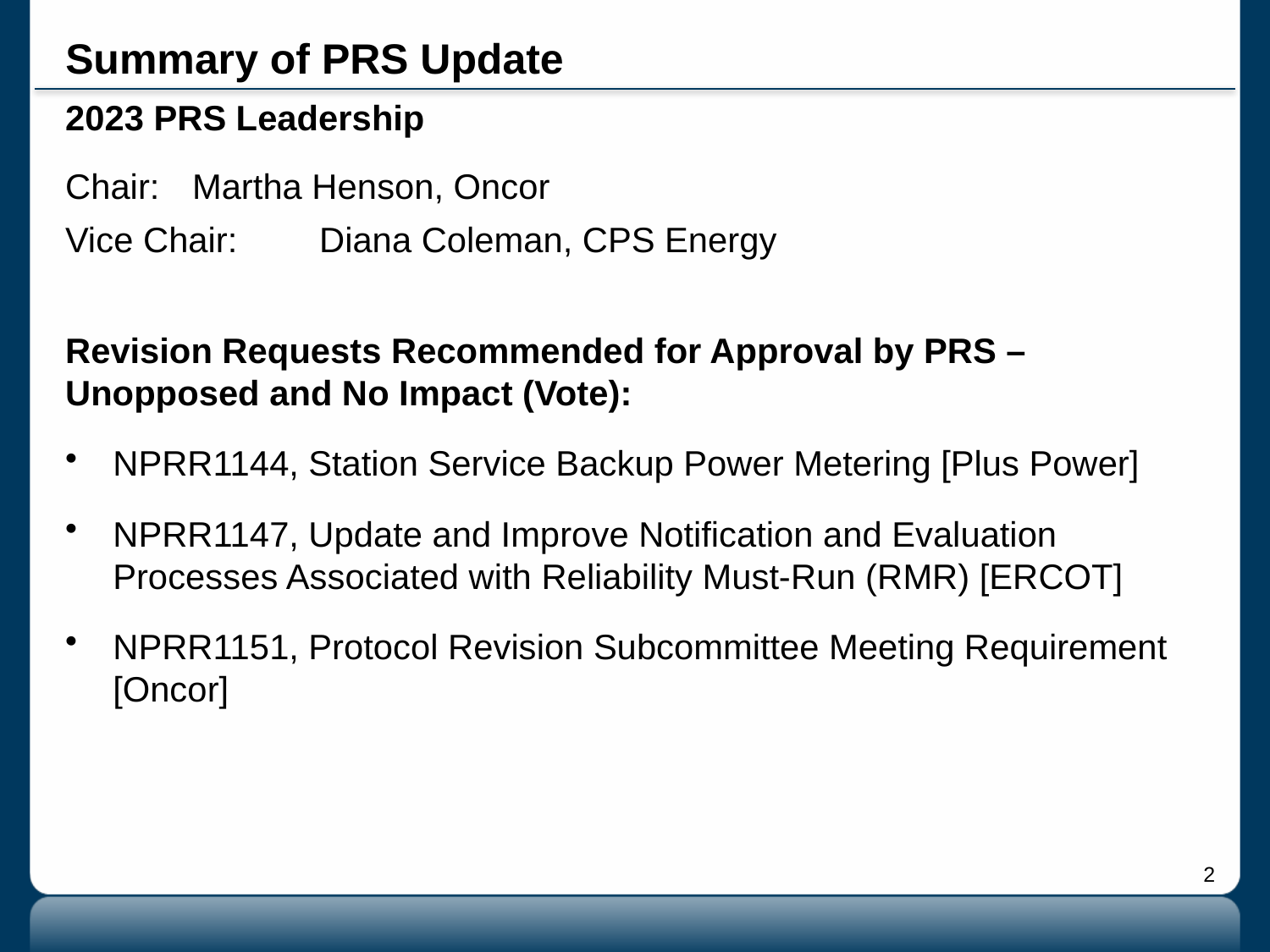

# Summary of PRS Update
2023 PRS Leadership
Chair:	Martha Henson, Oncor
Vice Chair:	Diana Coleman, CPS Energy

Revision Requests Recommended for Approval by PRS – Unopposed and No Impact (Vote):
NPRR1144, Station Service Backup Power Metering [Plus Power]
NPRR1147, Update and Improve Notification and Evaluation Processes Associated with Reliability Must-Run (RMR) [ERCOT]
NPRR1151, Protocol Revision Subcommittee Meeting Requirement [Oncor]